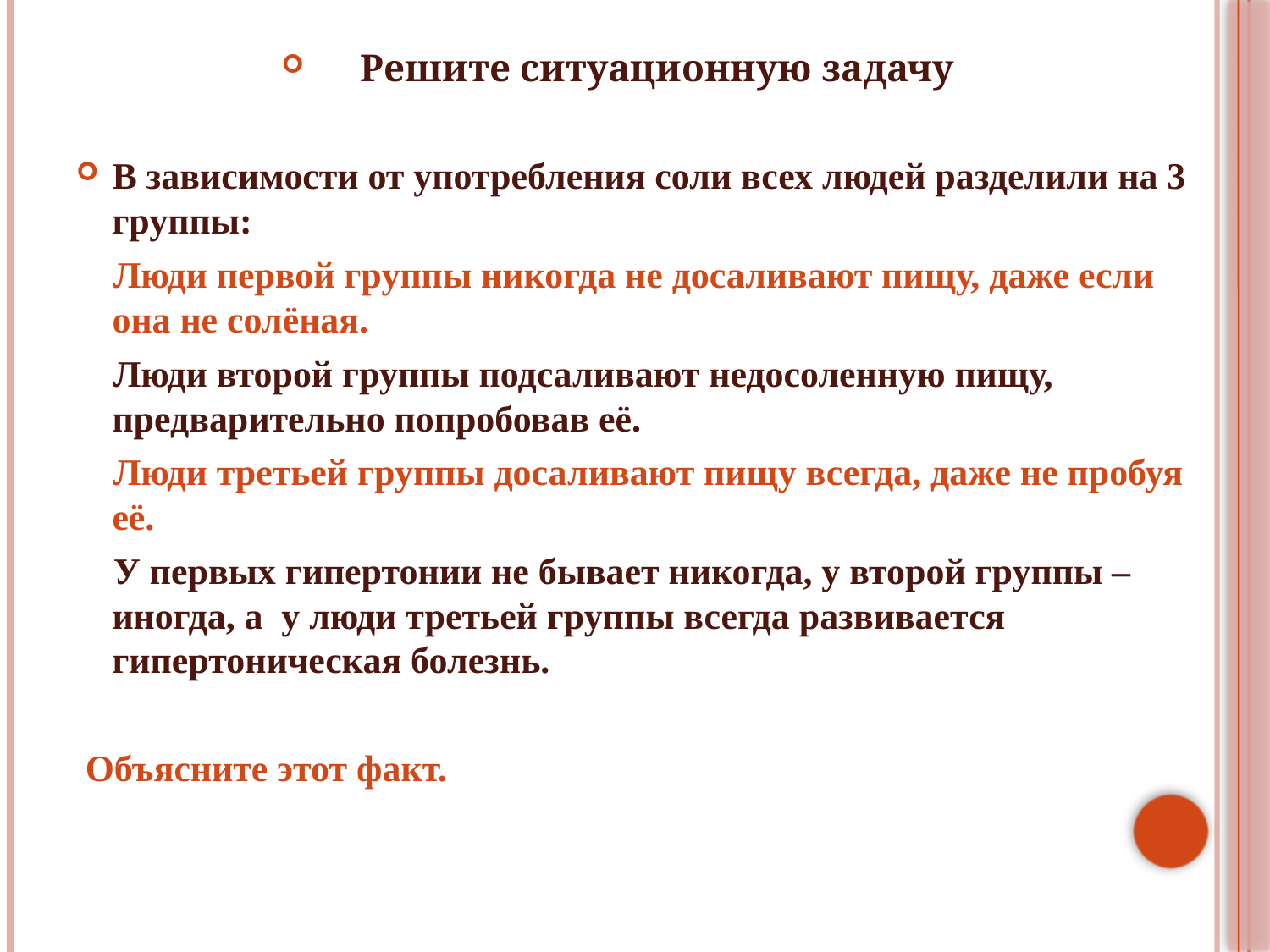

# Решите ситуационную задачу

В зависимости от употребления соли всех людей разделили на 3 группы:
    Люди первой группы никогда не досаливают пищу, даже если она не солёная.
    Люди второй группы подсаливают недосоленную пищу,  предварительно попробовав её.
    Люди третьей группы досаливают пищу всегда, даже не пробуя её.
    У первых гипертонии не бывает никогда, у второй группы – иногда, а  у люди третьей группы всегда развивается гипертоническая болезнь.

 Объясните этот факт.